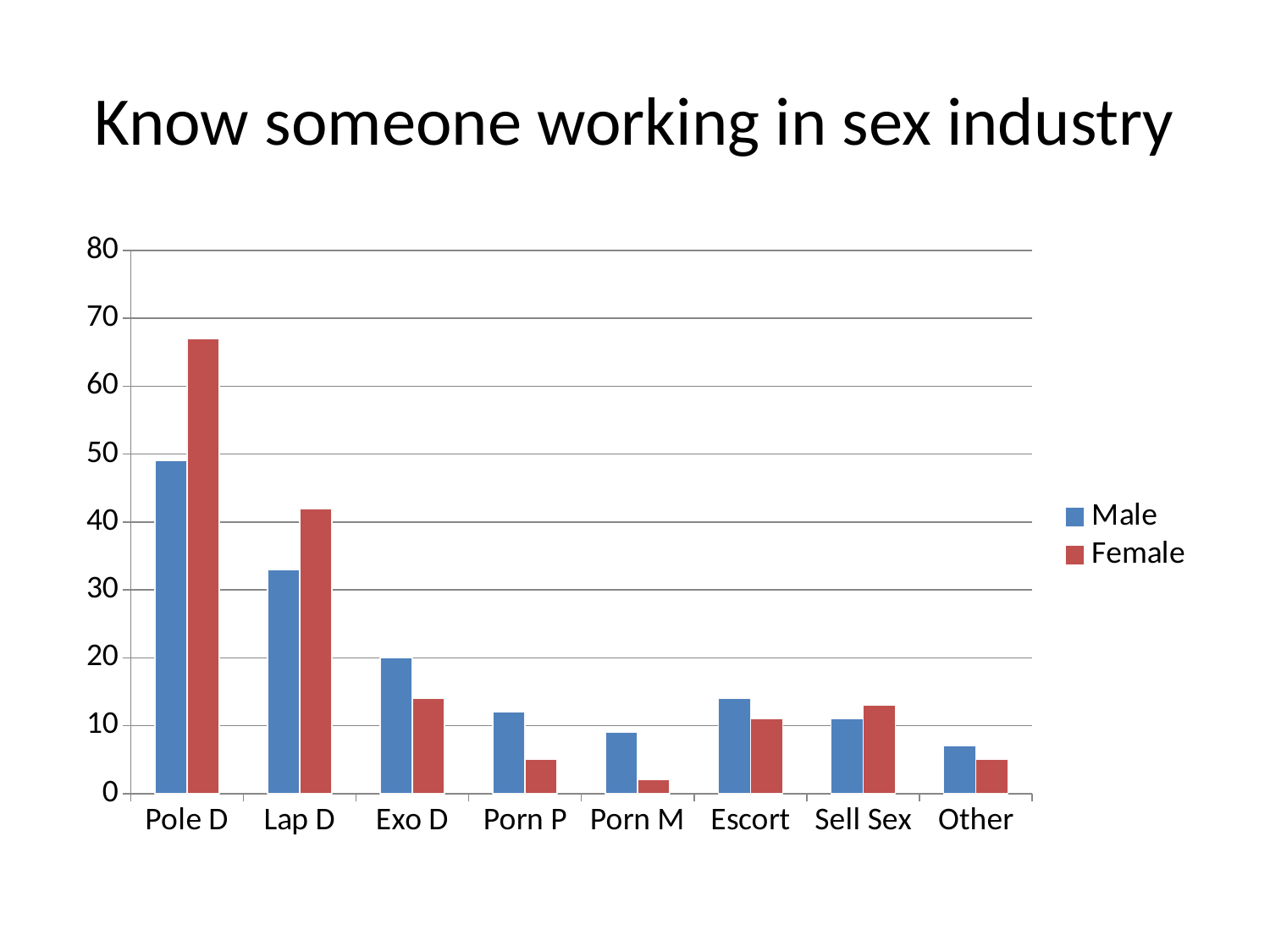

# Know someone working in sex industry

### Chart

| Category | Male | Female |
|---|---|---|
| Pole D | 49.0 | 67.0 |
| Lap D | 33.0 | 42.0 |
| Exo D | 20.0 | 14.0 |
| Porn P | 12.0 | 5.0 |
| Porn M | 9.0 | 2.0 |
| Escort | 14.0 | 11.0 |
| Sell Sex | 11.0 | 13.0 |
| Other | 7.0 | 5.0 |